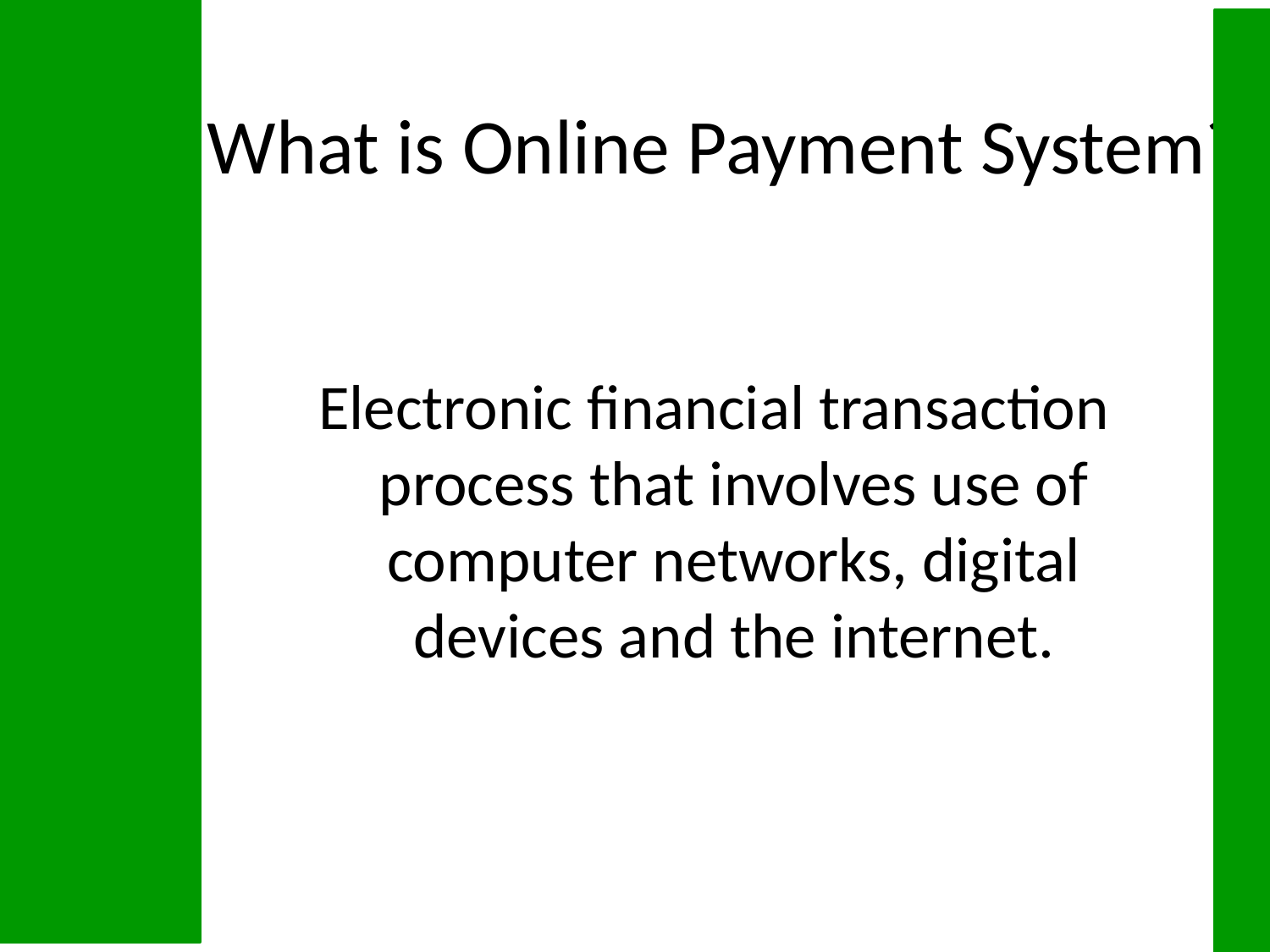

# What is Online Payment System?
Electronic financial transaction process that involves use of computer networks, digital devices and the internet.